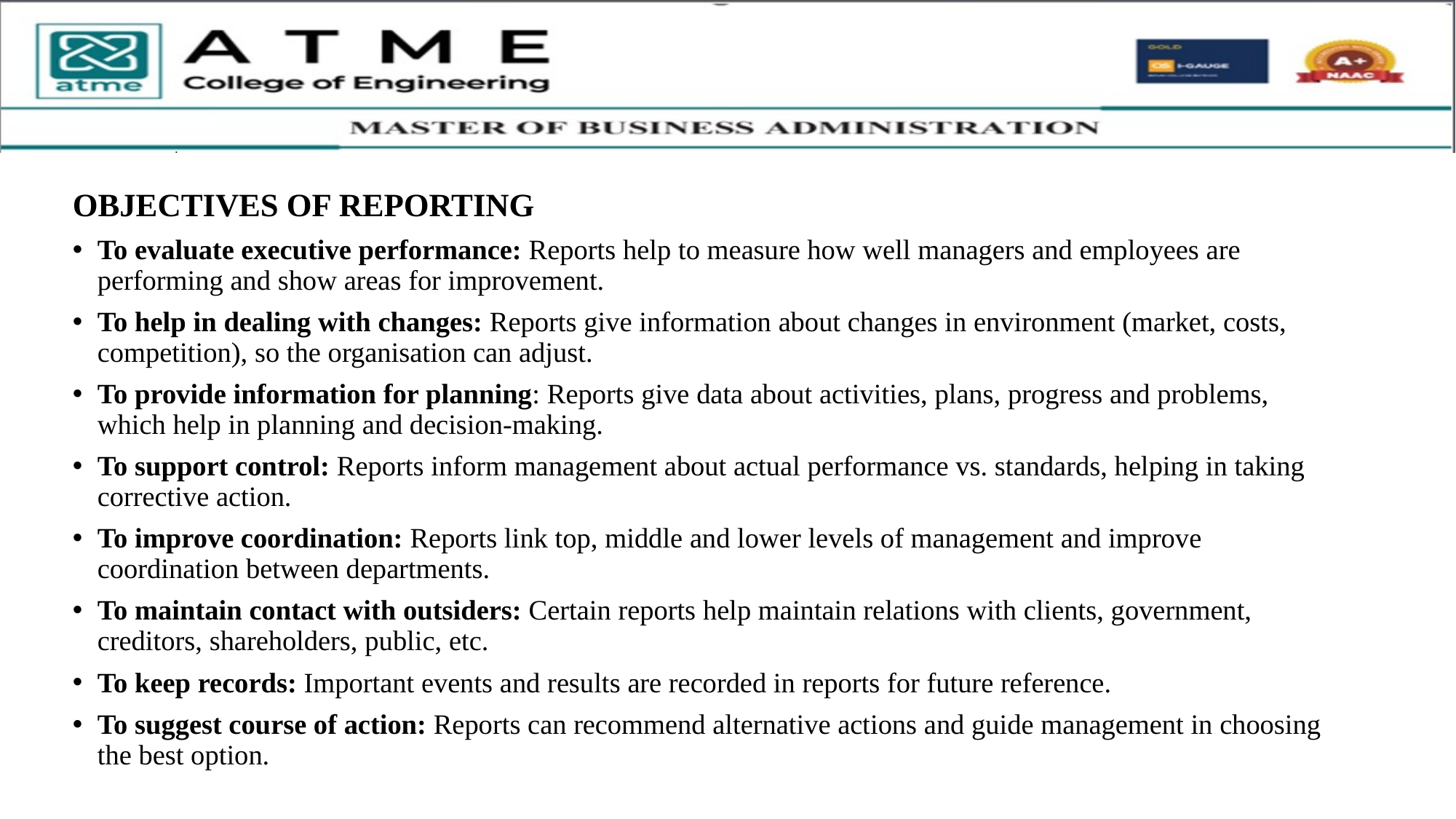

OBJECTIVES OF REPORTING
To evaluate executive performance: Reports help to measure how well managers and employees are performing and show areas for improvement.
To help in dealing with changes: Reports give information about changes in environment (market, costs, competition), so the organisation can adjust.
To provide information for planning: Reports give data about activities, plans, progress and problems, which help in planning and decision-making.
To support control: Reports inform management about actual performance vs. standards, helping in taking corrective action.
To improve coordination: Reports link top, middle and lower levels of management and improve coordination between departments.
To maintain contact with outsiders: Certain reports help maintain relations with clients, government, creditors, shareholders, public, etc.
To keep records: Important events and results are recorded in reports for future reference.
To suggest course of action: Reports can recommend alternative actions and guide management in choosing the best option.